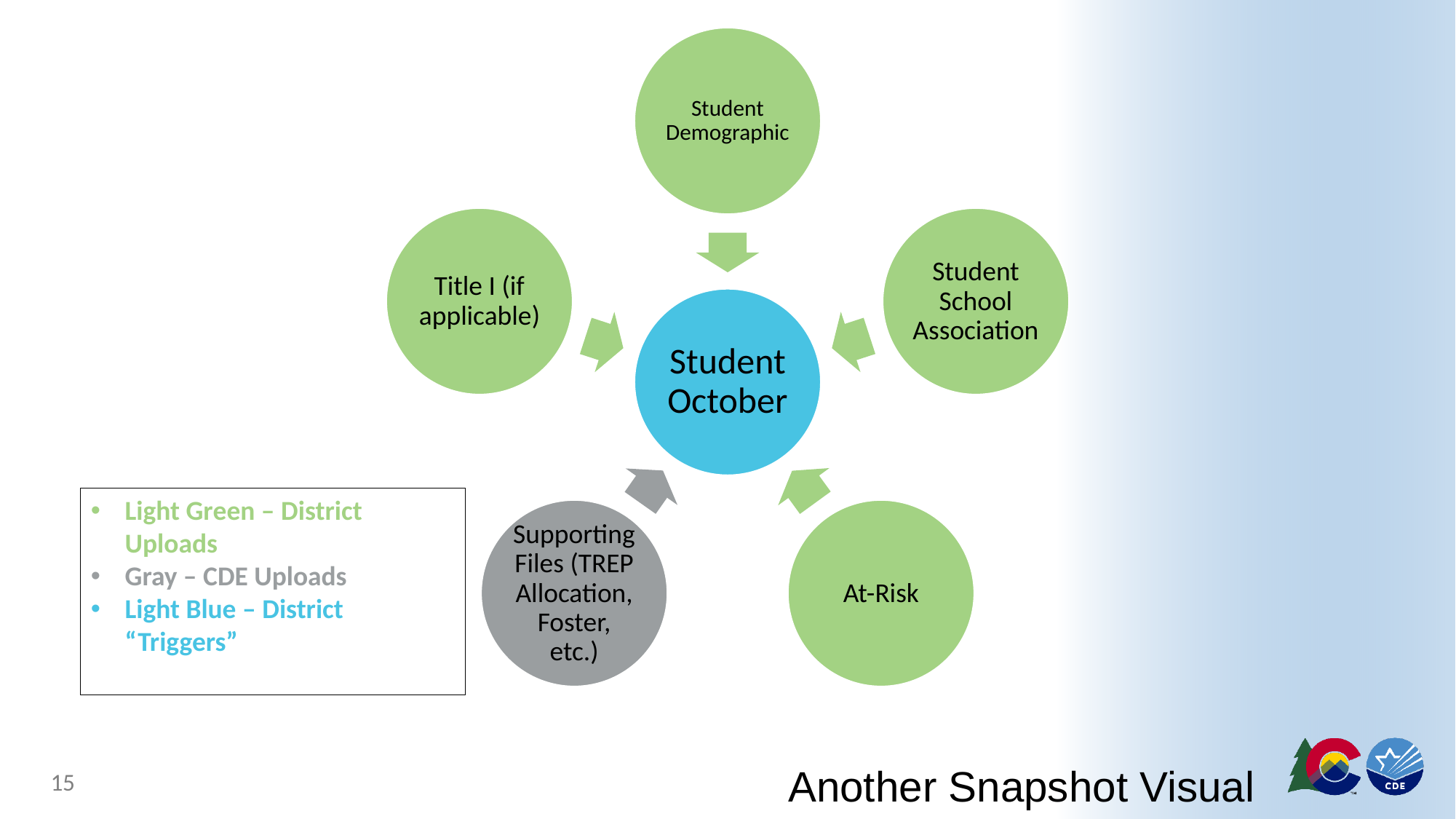

Student October

Student Demographic

Student School Association

At-Risk

Supporting Files (TREP Allocation, Foster, etc.)

Title I (if applicable)
Light Green – District Uploads
Gray – CDE Uploads
Light Blue – District “Triggers”

# Another Snapshot Visual
15